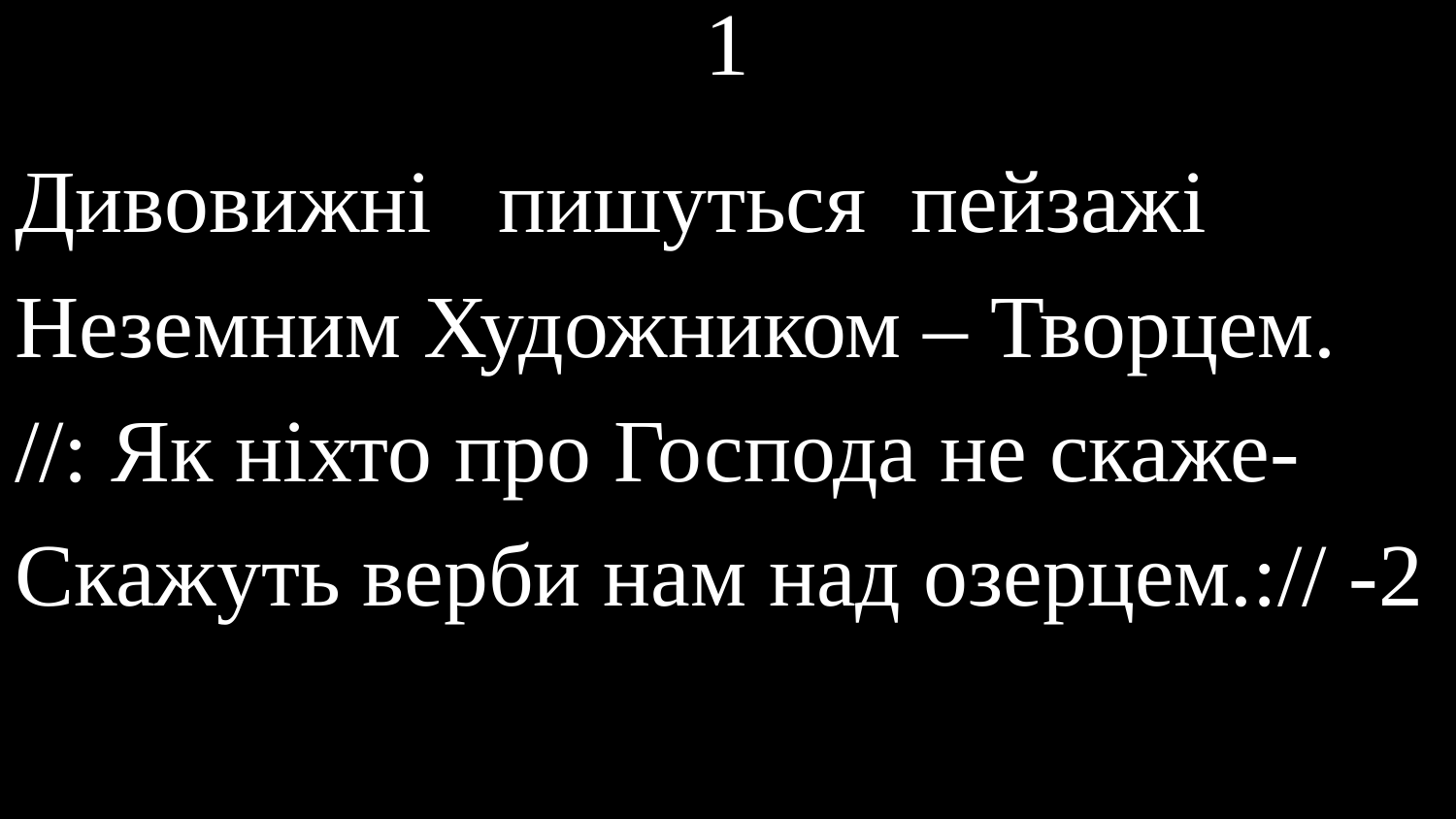

# 1
Дивовижні   пишуться  пейзажі
Неземним Художником – Творцем.
//: Як ніхто про Господа не скаже-
Скажуть верби нам над озерцем.:// -2